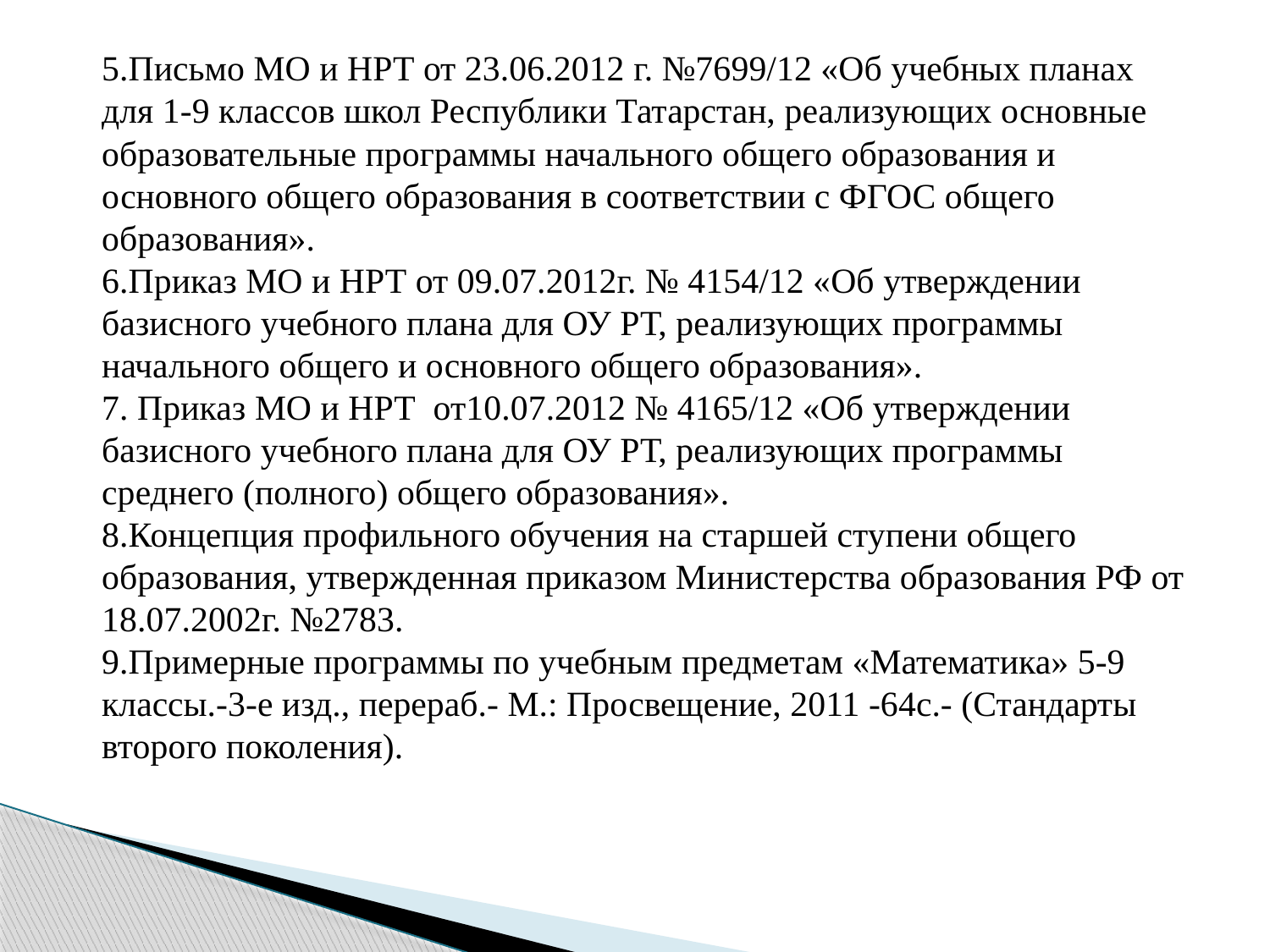

5.Письмо МО и НРТ от 23.06.2012 г. №7699/12 «Об учебных планах для 1-9 классов школ Республики Татарстан, реализующих основные образовательные программы начального общего образования и основного общего образования в соответствии с ФГОС общего образования».
6.Приказ МО и НРТ от 09.07.2012г. № 4154/12 «Об утверждении базисного учебного плана для ОУ РТ, реализующих программы начального общего и основного общего образования».
7. Приказ МО и НРТ  от10.07.2012 № 4165/12 «Об утверждении базисного учебного плана для ОУ РТ, реализующих программы среднего (полного) общего образования».
8.Концепция профильного обучения на старшей ступени общего образования, утвержденная приказом Министерства образования РФ от 18.07.2002г. №2783.
9.Примерные программы по учебным предметам «Математика» 5-9 классы.-3-е изд., перераб.- М.: Просвещение, 2011 -64с.- (Стандарты второго поколения).